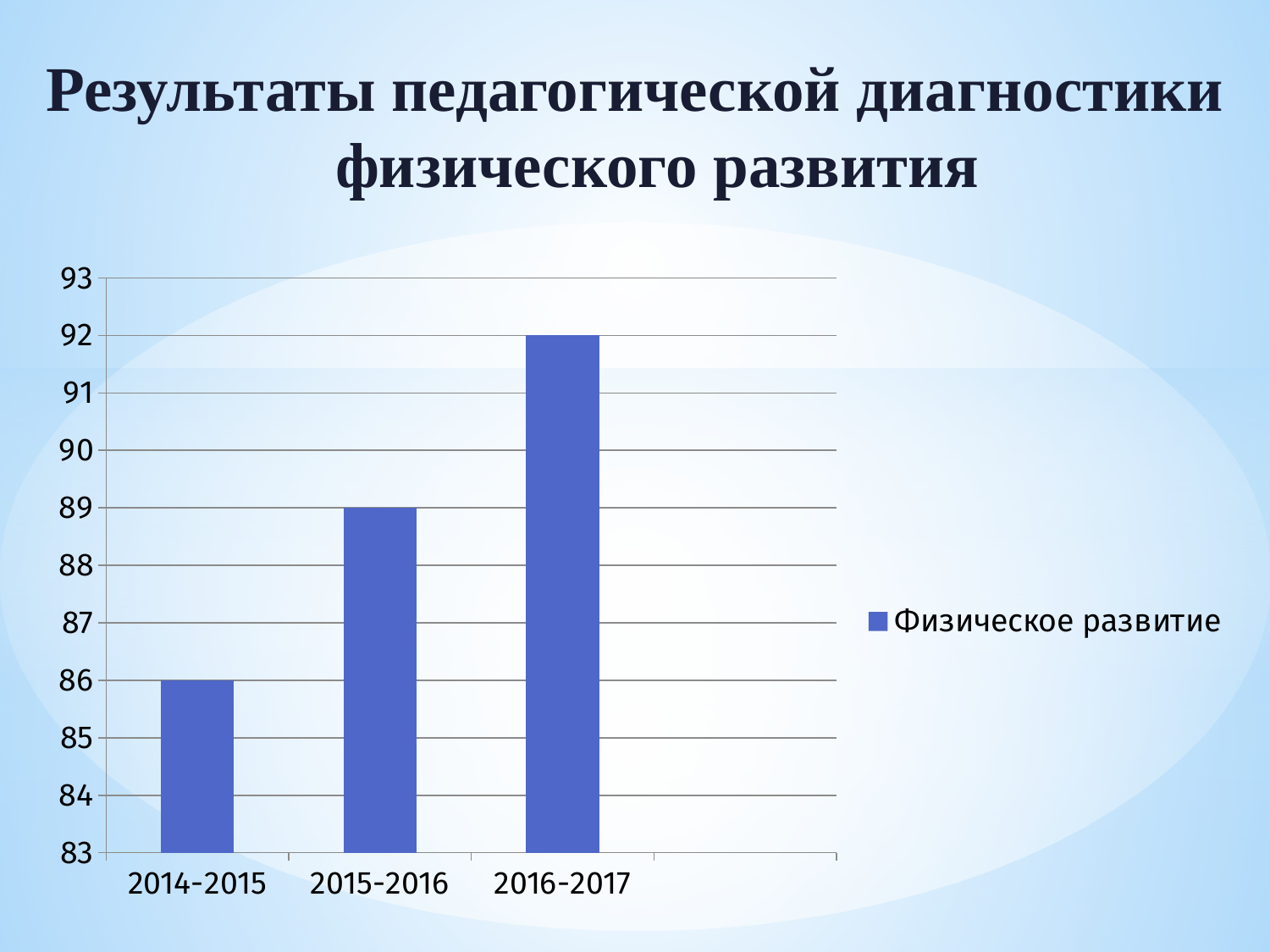

# Результаты педагогической диагностики физического развития

### Chart

| Category | Физическое развитие |
|---|---|
| 2014-2015 | 86.0 |
| 2015-2016 | 89.0 |
| 2016-2017 | 92.0 |